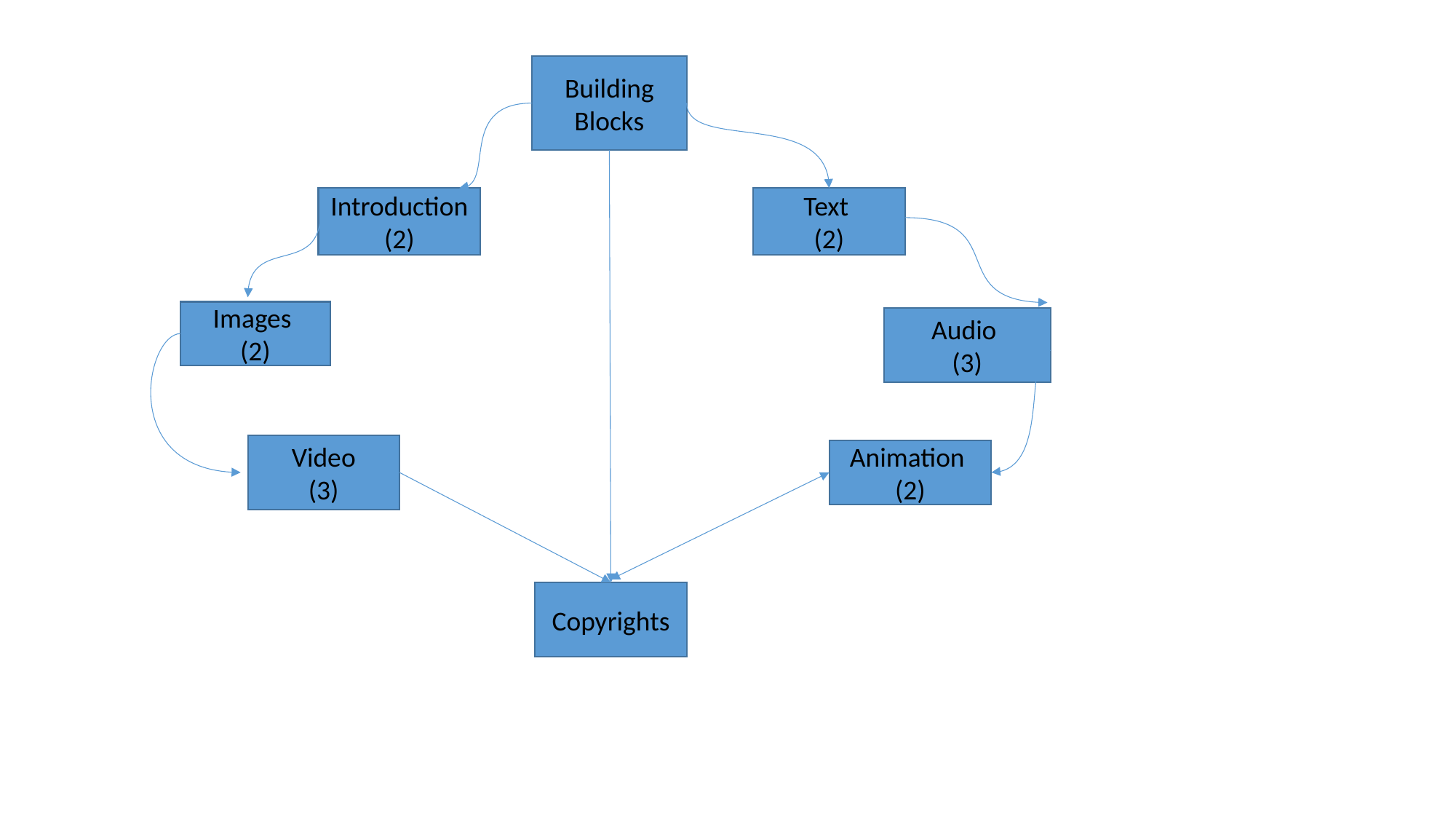

Building Blocks
Introduction (2)
Text
(2)
Images
(2)
Audio
(3)
Video
(3)
Animation
(2)
Copyrights